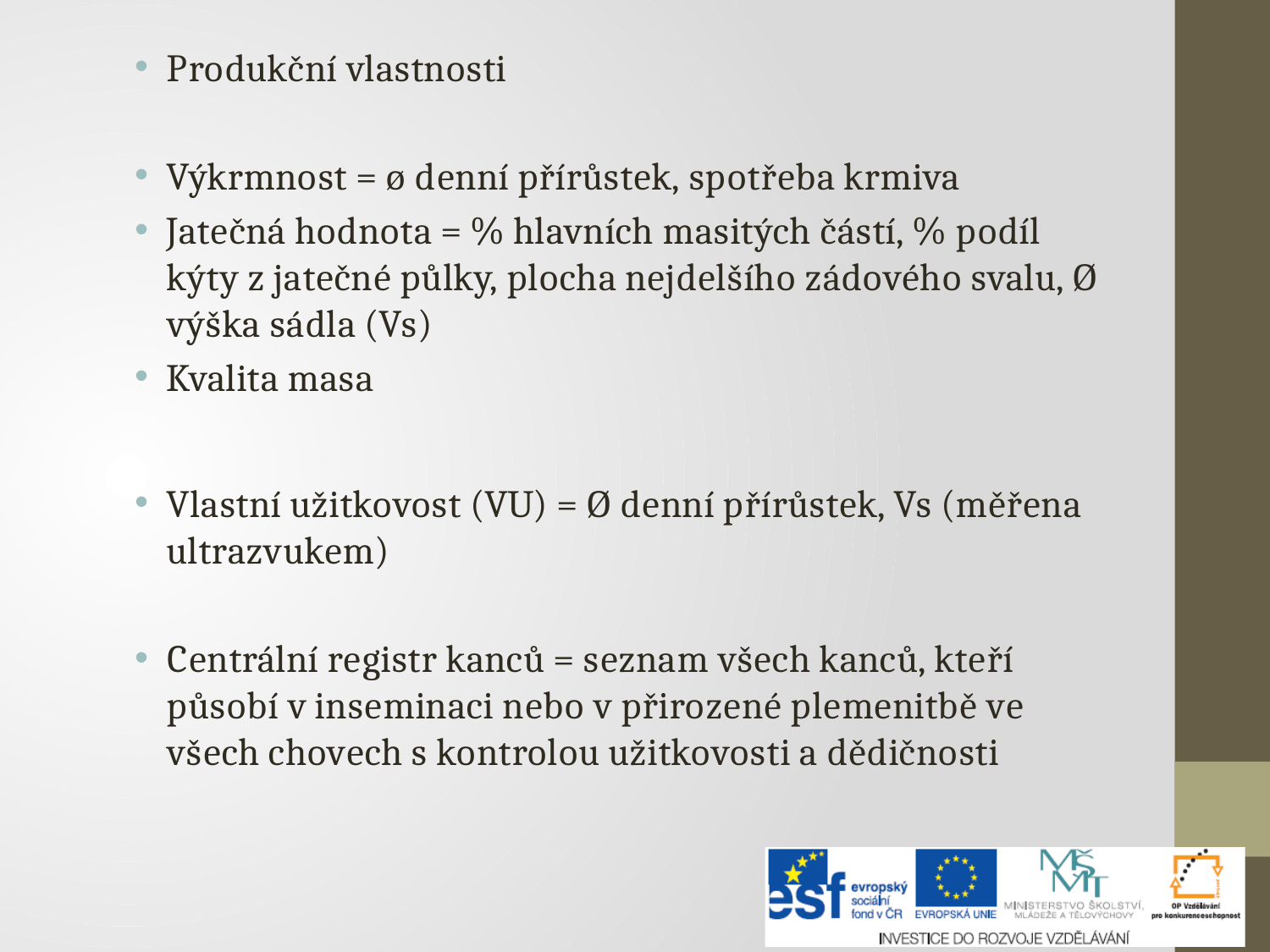

Produkční vlastnosti

Výkrmnost = ø denní přírůstek, spotřeba krmiva
Jatečná hodnota = % hlavních masitých částí, % podíl kýty z jatečné půlky, plocha nejdelšího zádového svalu, Ø výška sádla (Vs)
Kvalita masa

Vlastní užitkovost (VU) = Ø denní přírůstek, Vs (měřena ultrazvukem)

Centrální registr kanců = seznam všech kanců, kteří působí v inseminaci nebo v přirozené plemenitbě ve všech chovech s kontrolou užitkovosti a dědičnosti